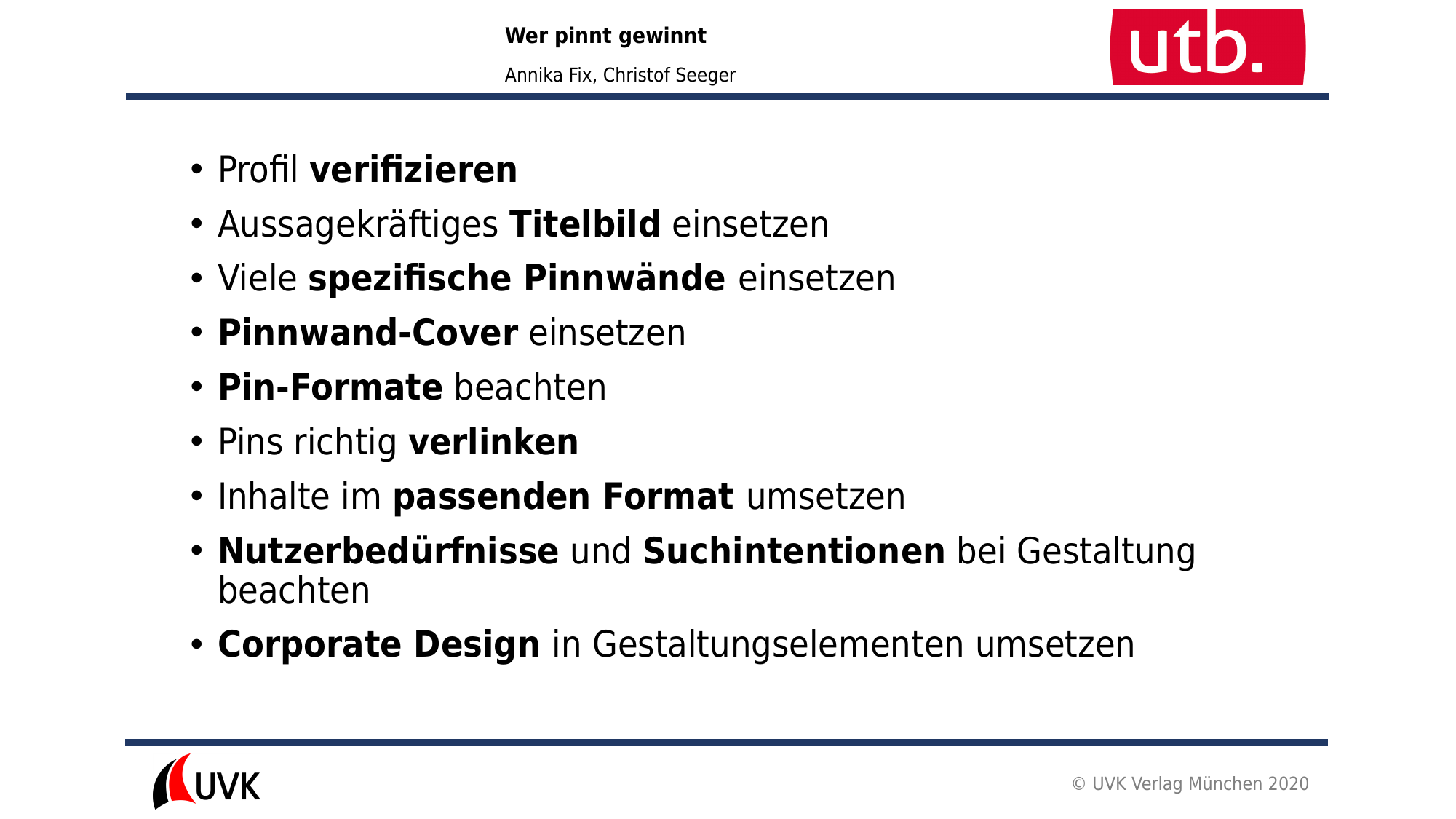

Profil verifizieren
Aussagekräftiges Titelbild einsetzen
Viele spezifische Pinnwände einsetzen
Pinnwand-Cover einsetzen
Pin-Formate beachten
Pins richtig verlinken
Inhalte im passenden Format umsetzen
Nutzerbedürfnisse und Suchintentionen bei Gestaltung beachten
Corporate Design in Gestaltungselementen umsetzen